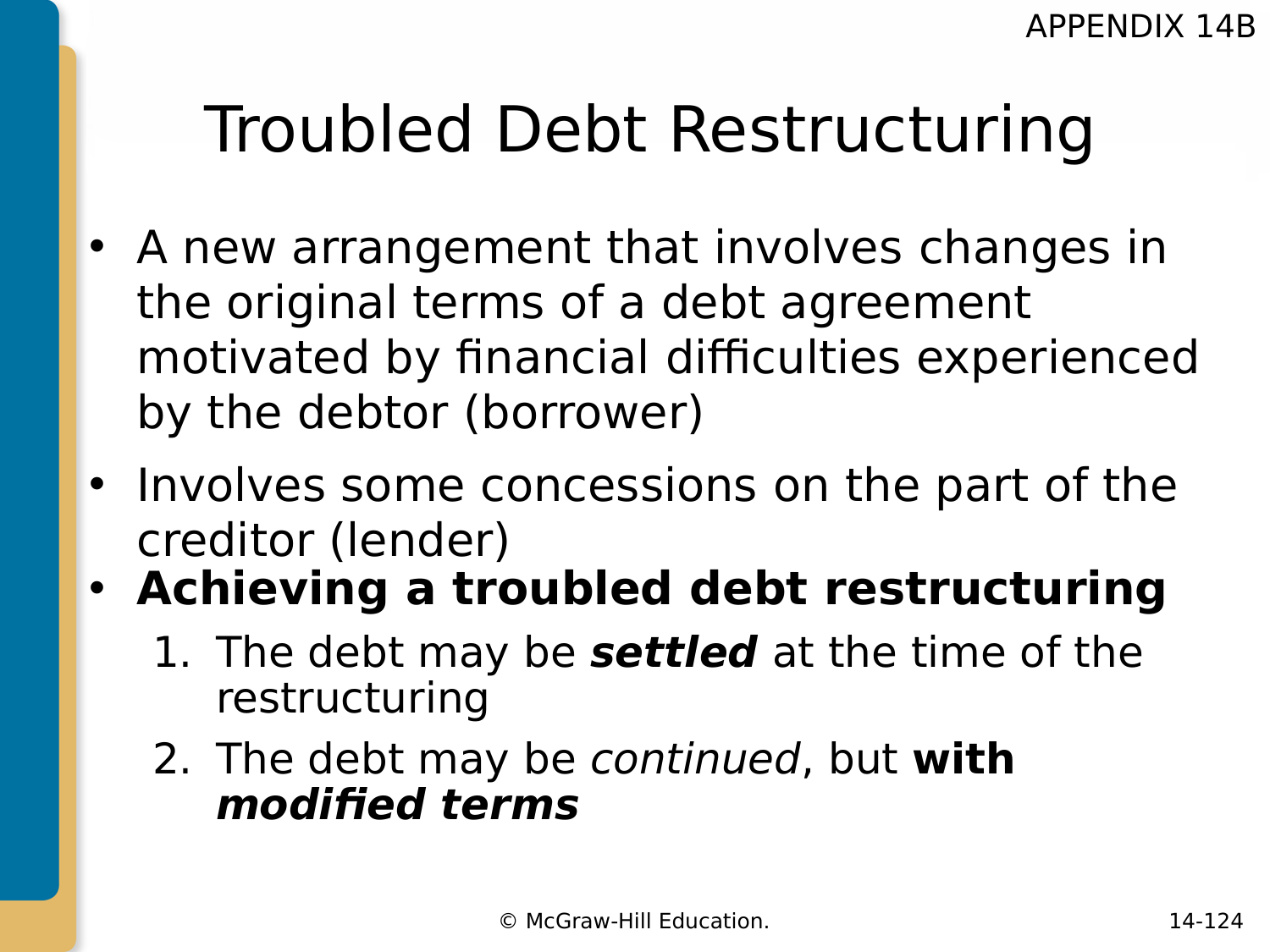

APPENDIX 14B
# Troubled Debt Restructuring
A new arrangement that involves changes in the original terms of a debt agreement motivated by financial difficulties experienced by the debtor (borrower)
Involves some concessions on the part of the creditor (lender)
Achieving a troubled debt restructuring
The debt may be settled at the time of the restructuring
The debt may be continued, but with modified terms